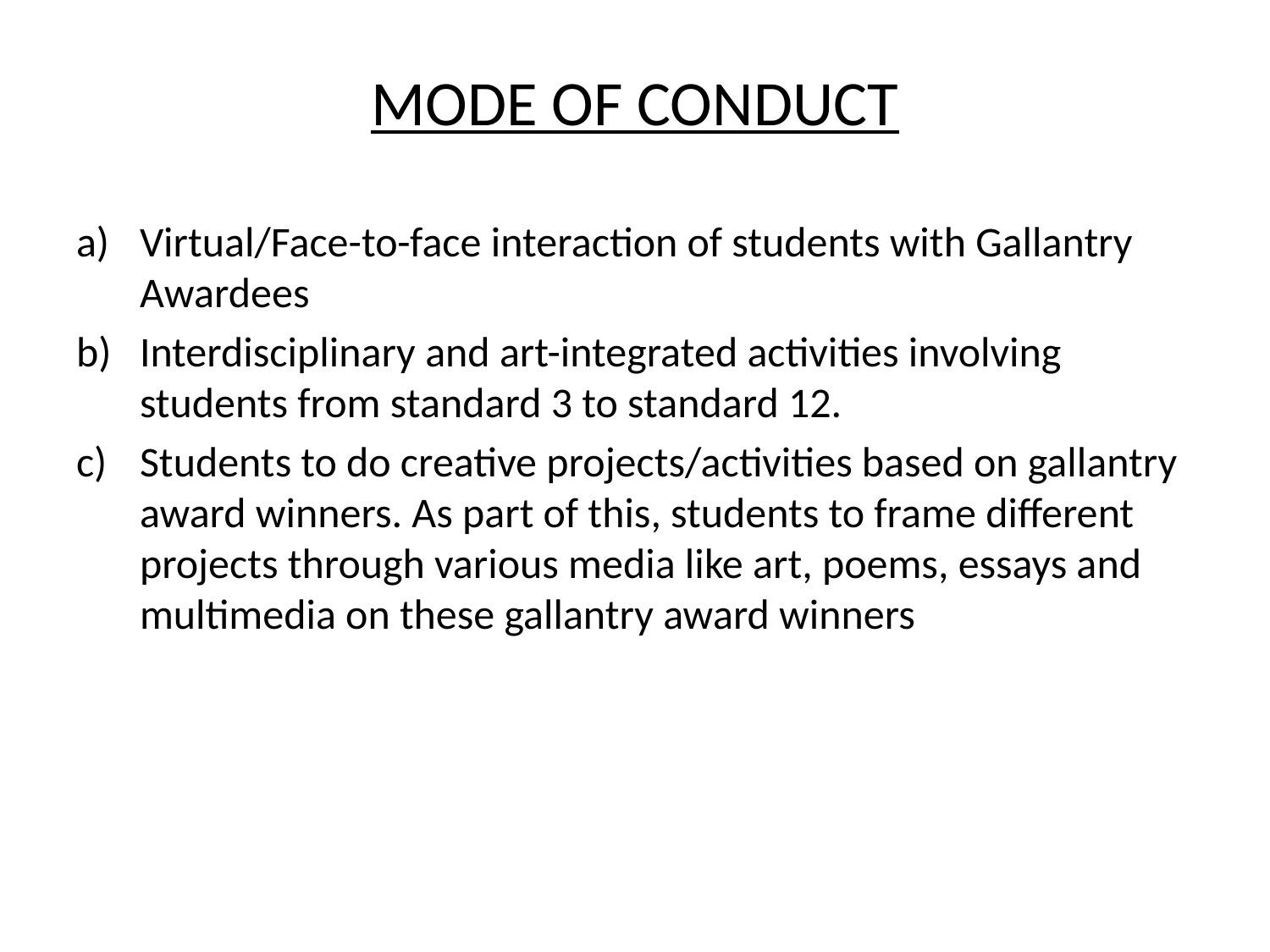

# MODE OF CONDUCT
Virtual/Face-to-face interaction of students with Gallantry Awardees
Interdisciplinary and art-integrated activities involving students from standard 3 to standard 12.
Students to do creative projects/activities based on gallantry award winners. As part of this, students to frame different projects through various media like art, poems, essays and multimedia on these gallantry award winners